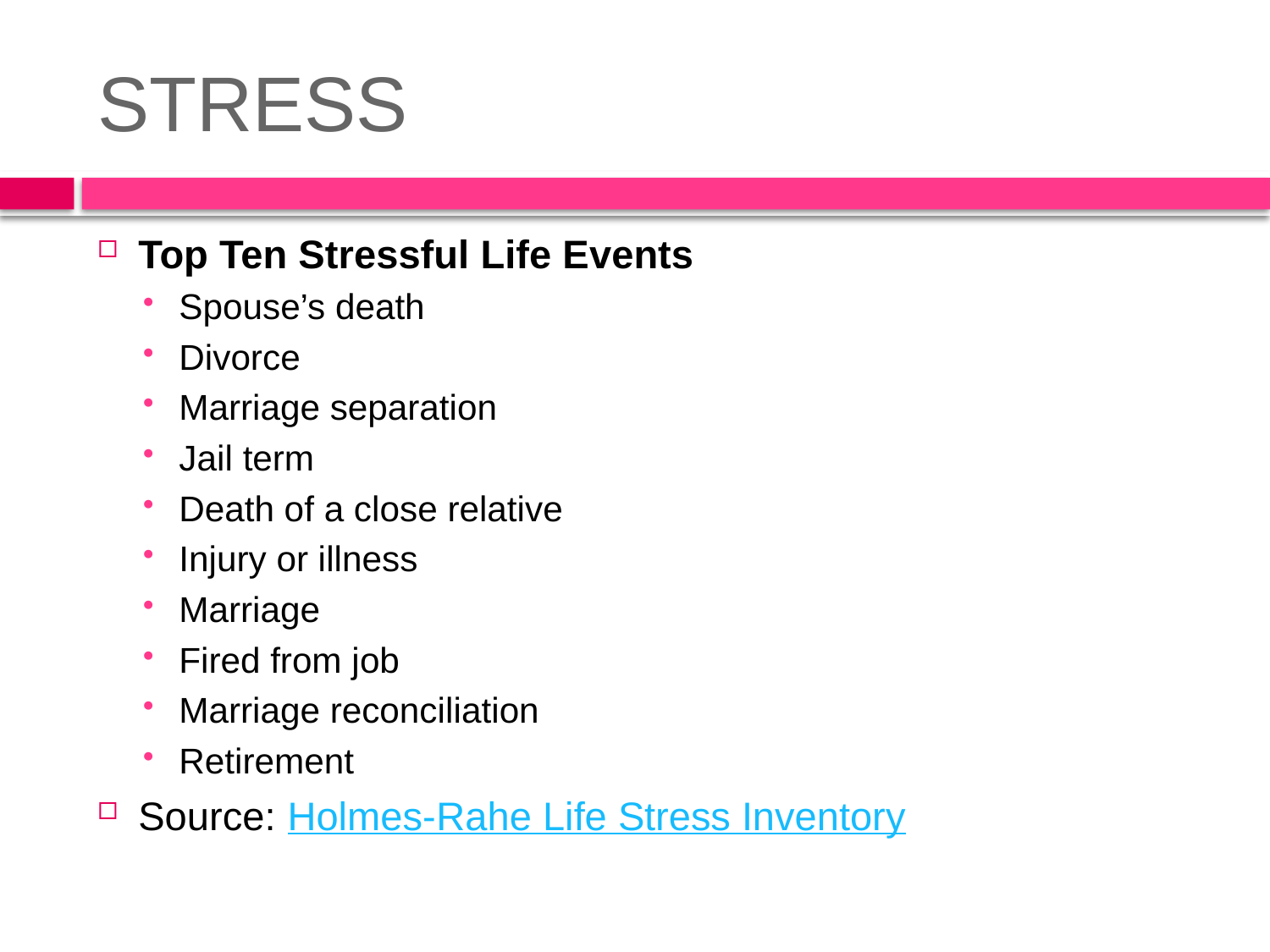

# STRESS
Top Ten Stressful Life Events
Spouse’s death
Divorce
Marriage separation
Jail term
Death of a close relative
Injury or illness
Marriage
Fired from job
Marriage reconciliation
Retirement
Source: Holmes-Rahe Life Stress Inventory